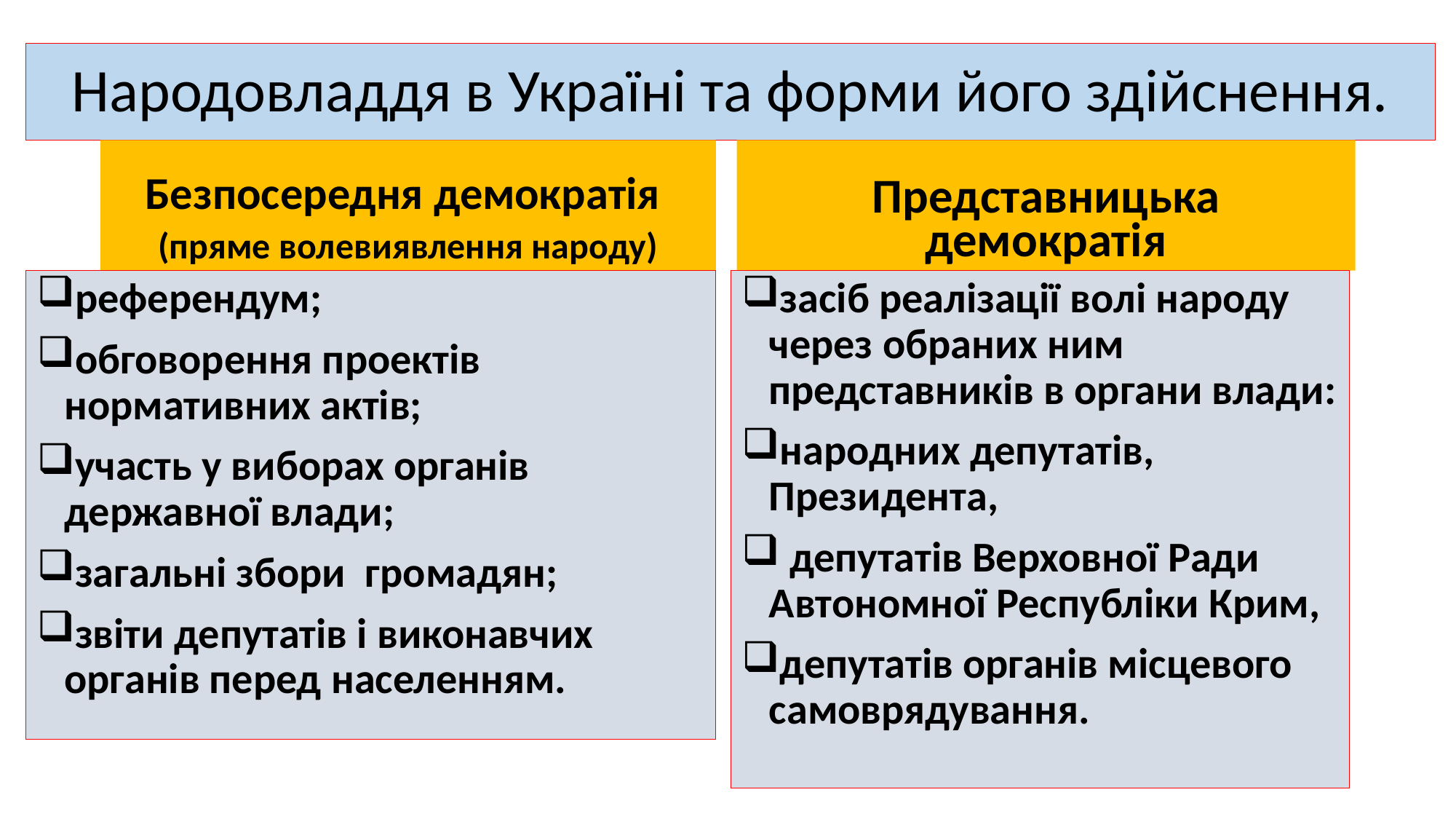

# Народовладдя в Україні та форми його здійснення.
Безпосередня демократія
(пряме волевиявлення народу)

Представницька демократія
засіб реалізації волі народу через обраних ним представників в органи влади:
народних депутатів, Президента,
 депутатів Верховної Ради Автономної Республіки Крим,
депутатів органів місцевого самоврядування.
референдум;
обговорення проектів нормативних актів;
участь у виборах органів державної влади;
загальні збори  громадян;
звіти депутатів і виконавчих органів перед населенням.